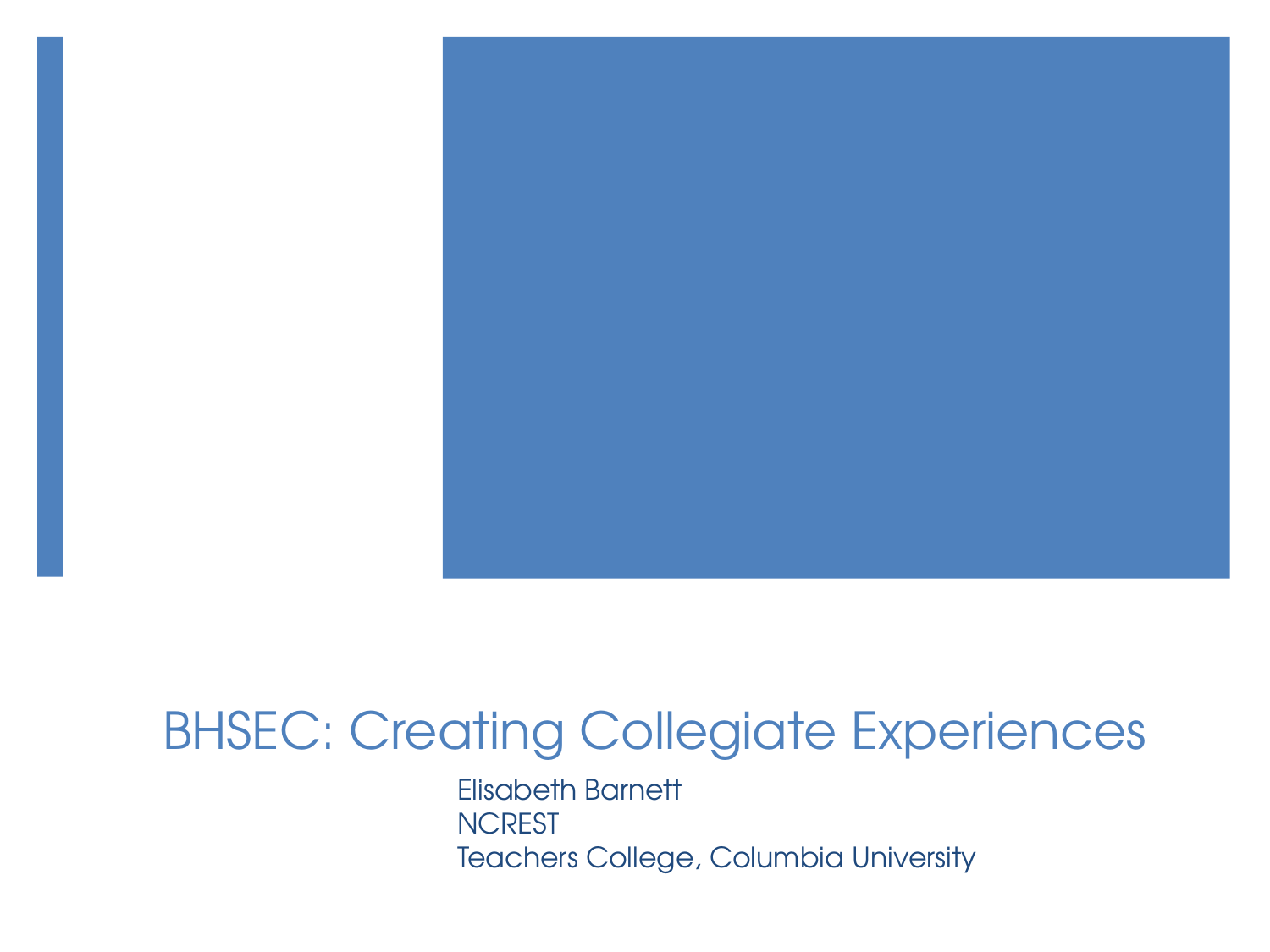

# BHSEC: Creating Collegiate Experiences
Elisabeth Barnett
NCREST
Teachers College, Columbia University